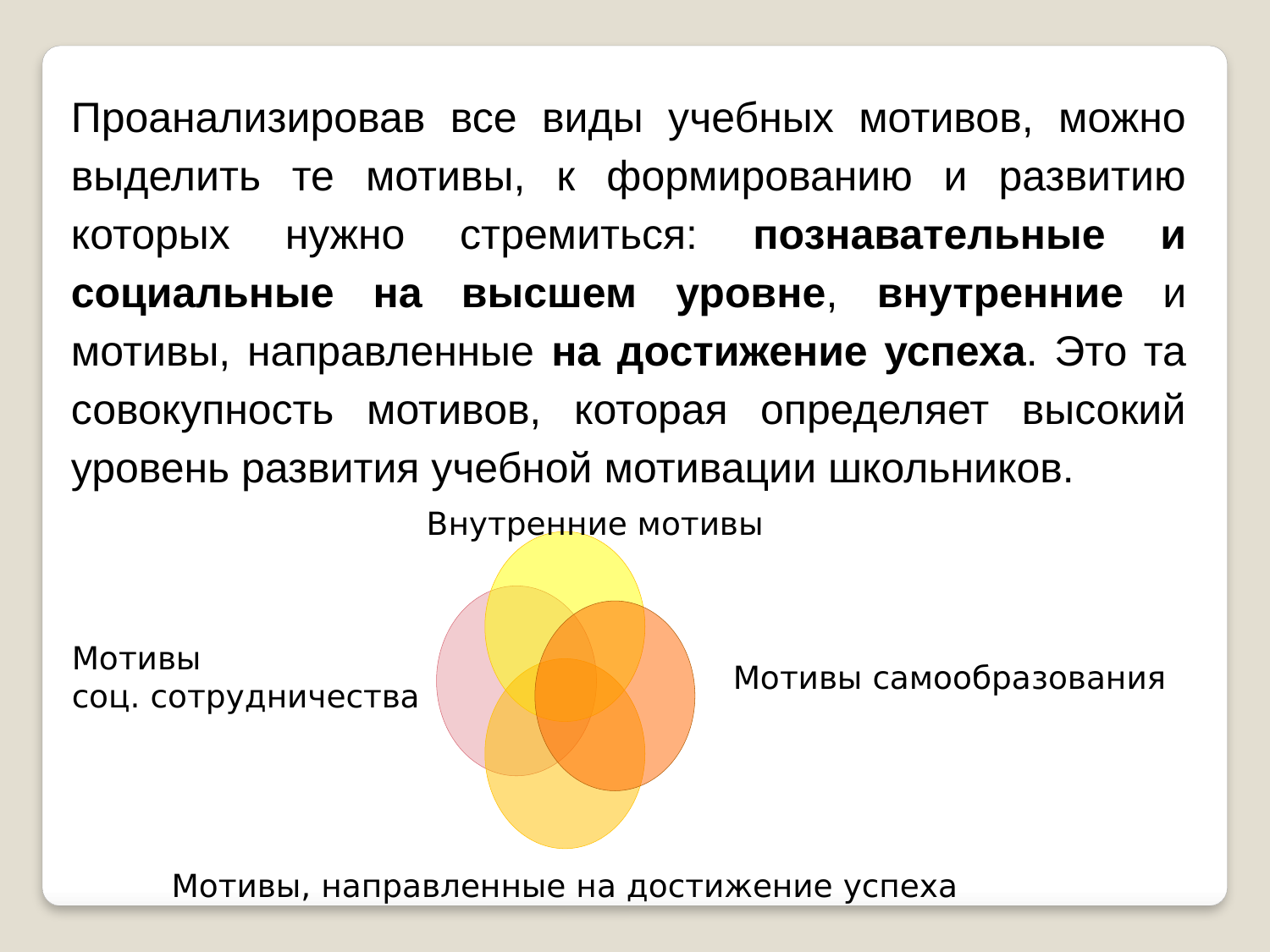

Проанализировав все виды учебных мотивов, можно выделить те мотивы, к формированию и развитию которых нужно стремиться: познавательные и социальные на высшем уровне, внутренние и мотивы, направленные на достижение успеха. Это та совокупность мотивов, которая определяет высокий уровень развития учебной мотивации школьников.
Внутренние мотивы

Мотивы
соц. сотрудничества
Мотивы самообразования

Мотивы, направленные на достижение успеха